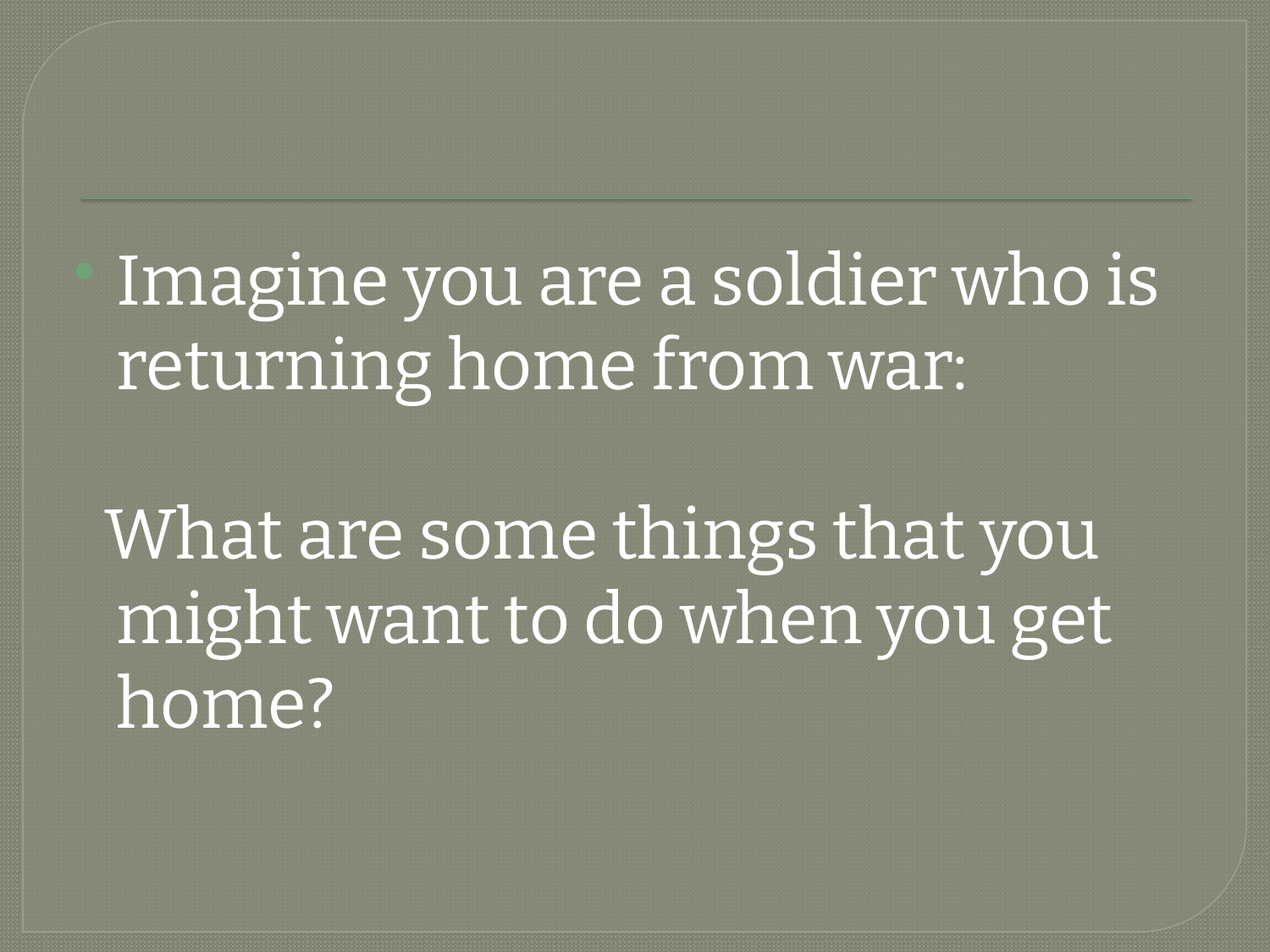

#
Imagine you are a soldier who is returning home from war:

  What are some things that you might want to do when you get home?